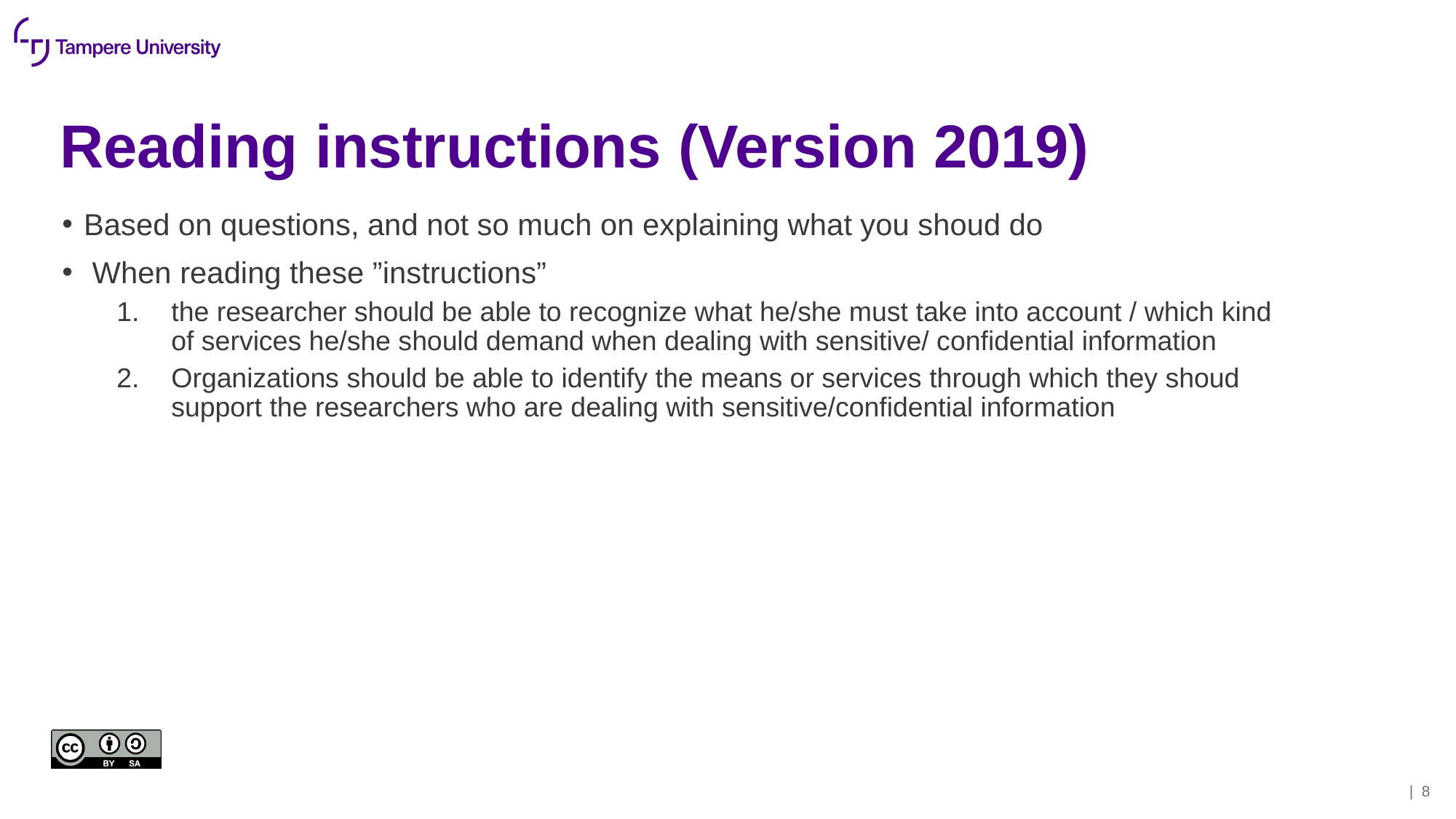

# Reading instructions (Version 2019)
Based on questions, and not so much on explaining what you shoud do
 When reading these ”instructions”
the researcher should be able to recognize what he/she must take into account / which kind of services he/she should demand when dealing with sensitive/ confidential information
Organizations should be able to identify the means or services through which they shoud support the researchers who are dealing with sensitive/confidential information

|  8